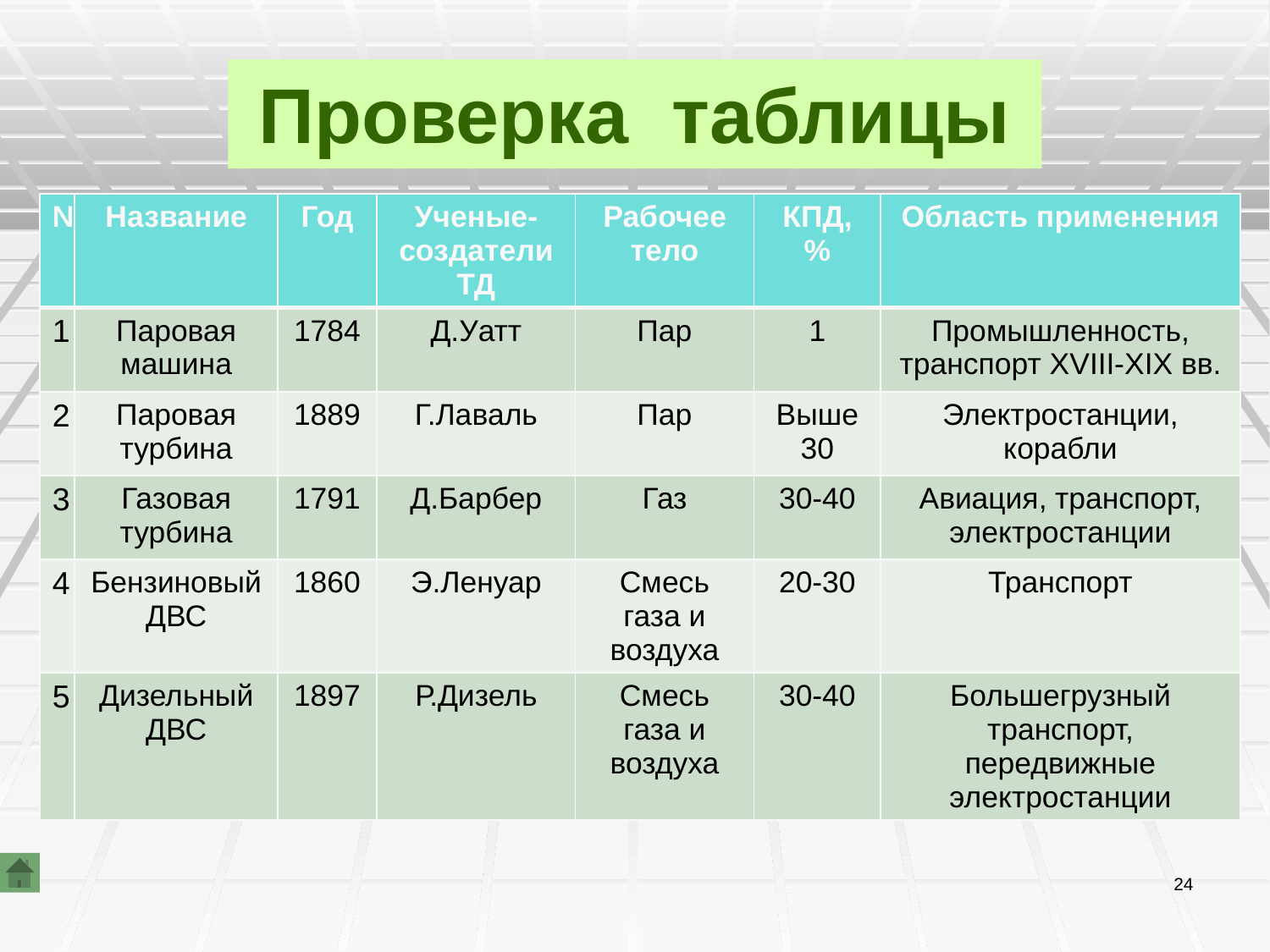

Проверка  таблицы
| № | Название | Год | Ученые-создатели ТД | Рабочее тело | КПД, % | Область применения |
| --- | --- | --- | --- | --- | --- | --- |
| 1 | Паровая машина | 1784 | Д.Уатт | Пар | 1 | Промышленность, транспорт XVIII-XIX вв. |
| 2 | Паровая турбина | 1889 | Г.Лаваль | Пар | Выше 30 | Электростанции, корабли |
| 3 | Газовая турбина | 1791 | Д.Барбер | Газ | 30-40 | Авиация, транспорт, электростанции |
| 4 | Бензиновый ДВС | 1860 | Э.Ленуар | Смесь газа и воздуха | 20-30 | Транспорт |
| 5 | Дизельный ДВС | 1897 | Р.Дизель | Смесь газа и воздуха | 30-40 | Большегрузный транспорт, передвижные электростанции |

24